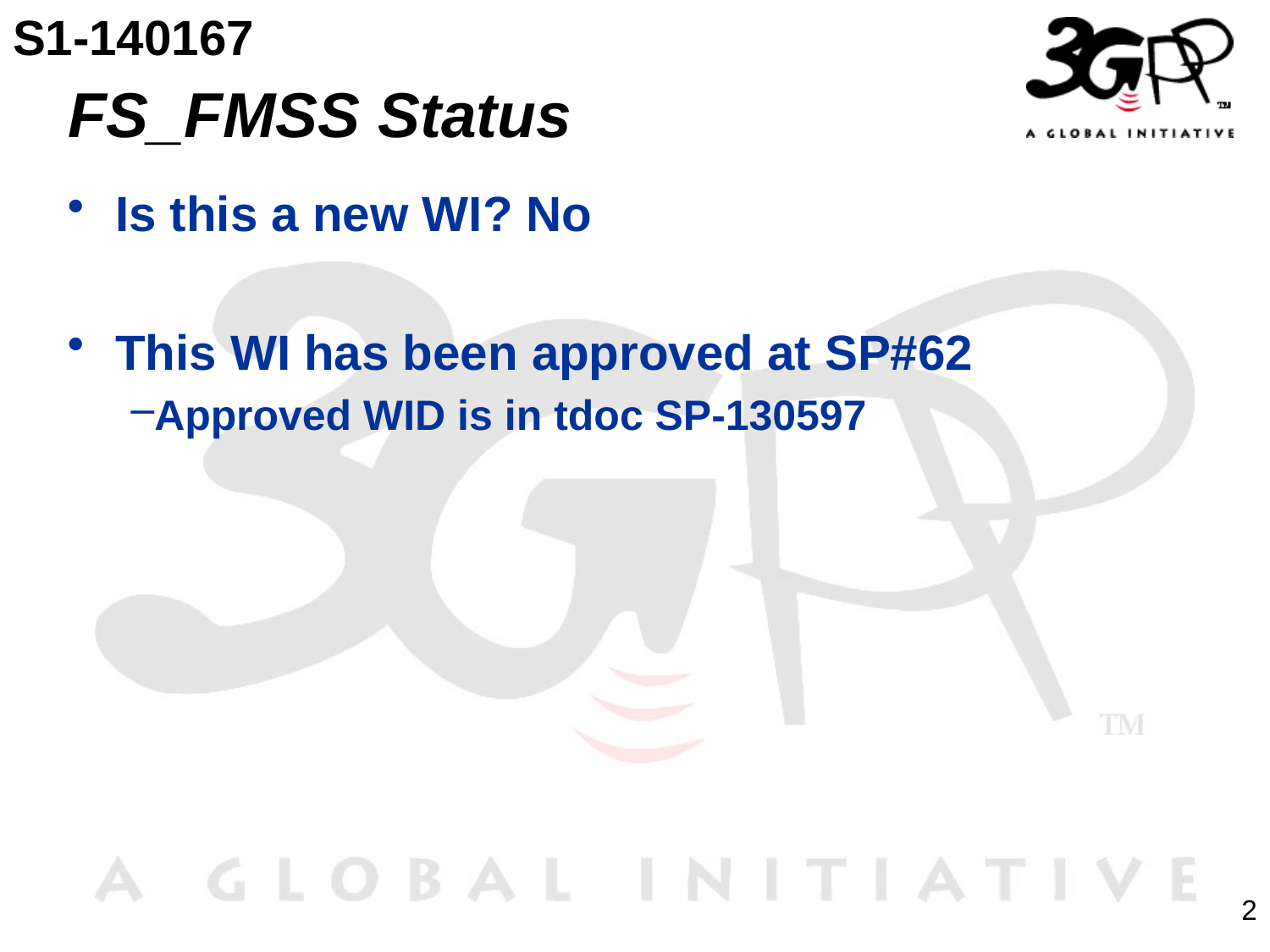

S1-140167
# FS_FMSS Status
Is this a new WI? No

This WI has been approved at SP#62
Approved WID is in tdoc SP-130597
2